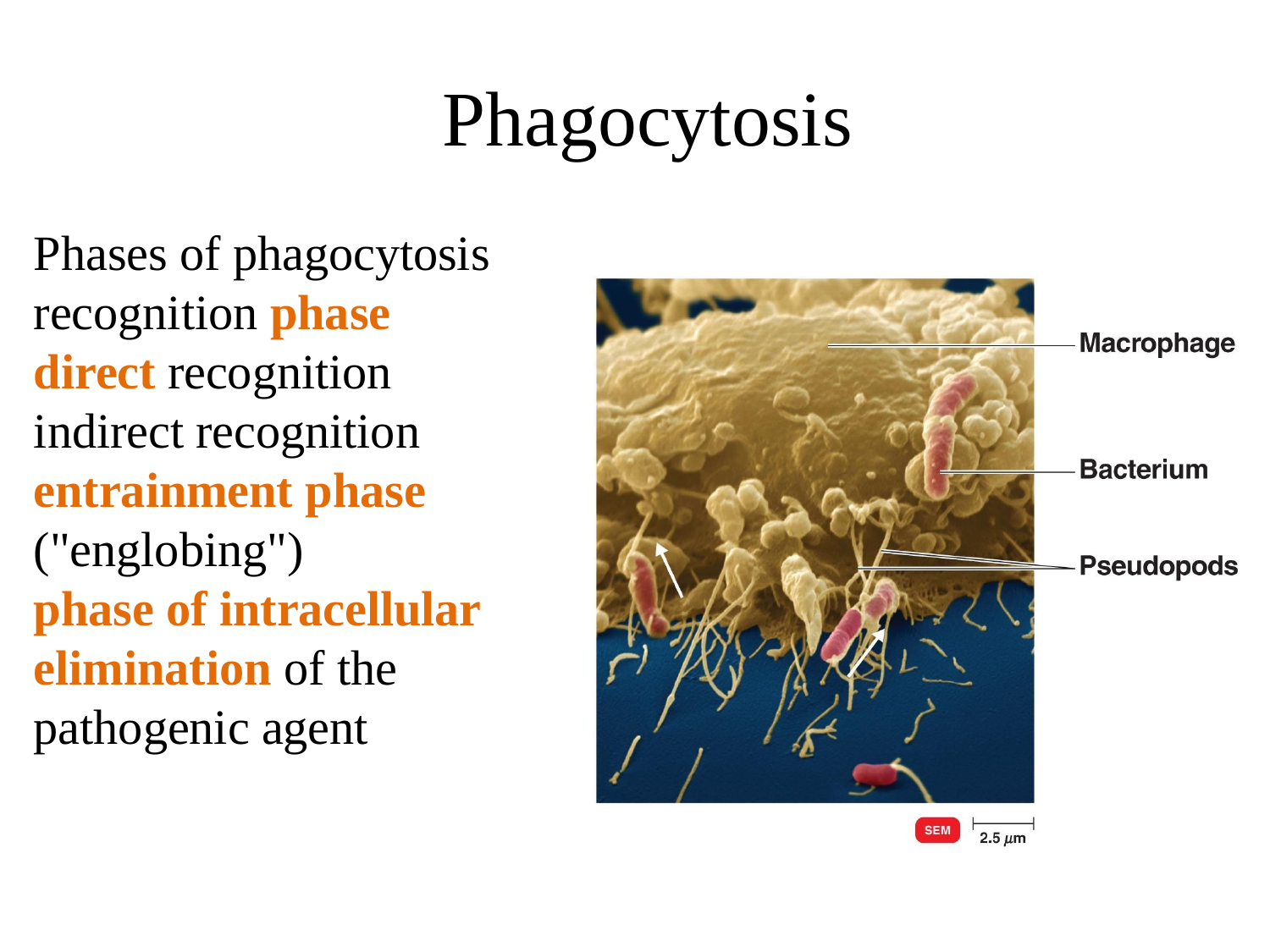

# Phagocytosis
Phases of phagocytosis
recognition phase
direct recognition
indirect recognition
entrainment phase
("englobing")
phase of intracellular elimination of the pathogenic agent